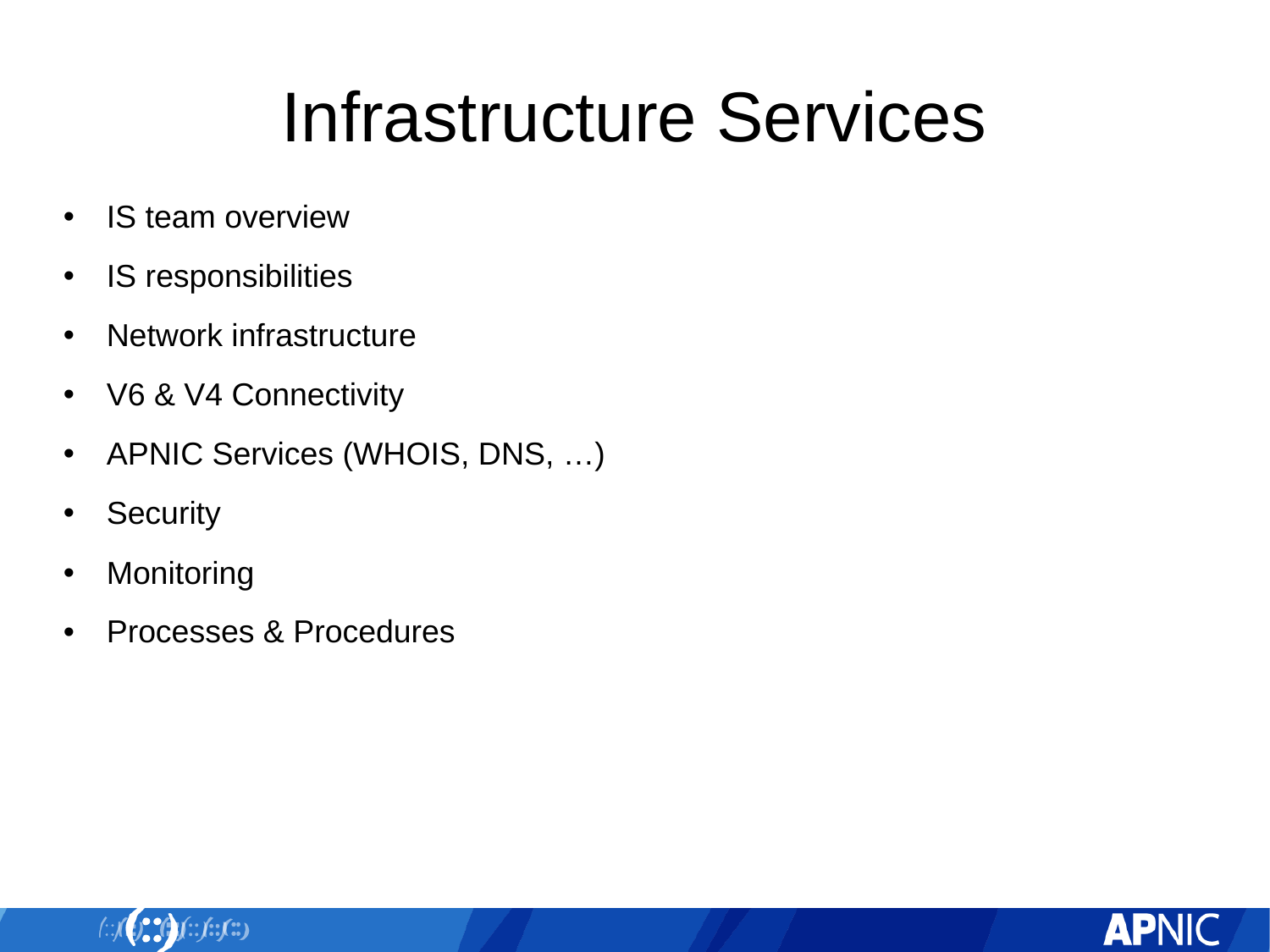

# Infrastructure Services
IS team overview
IS responsibilities
Network infrastructure
V6 & V4 Connectivity
APNIC Services (WHOIS, DNS, …)
Security
Monitoring
Processes & Procedures